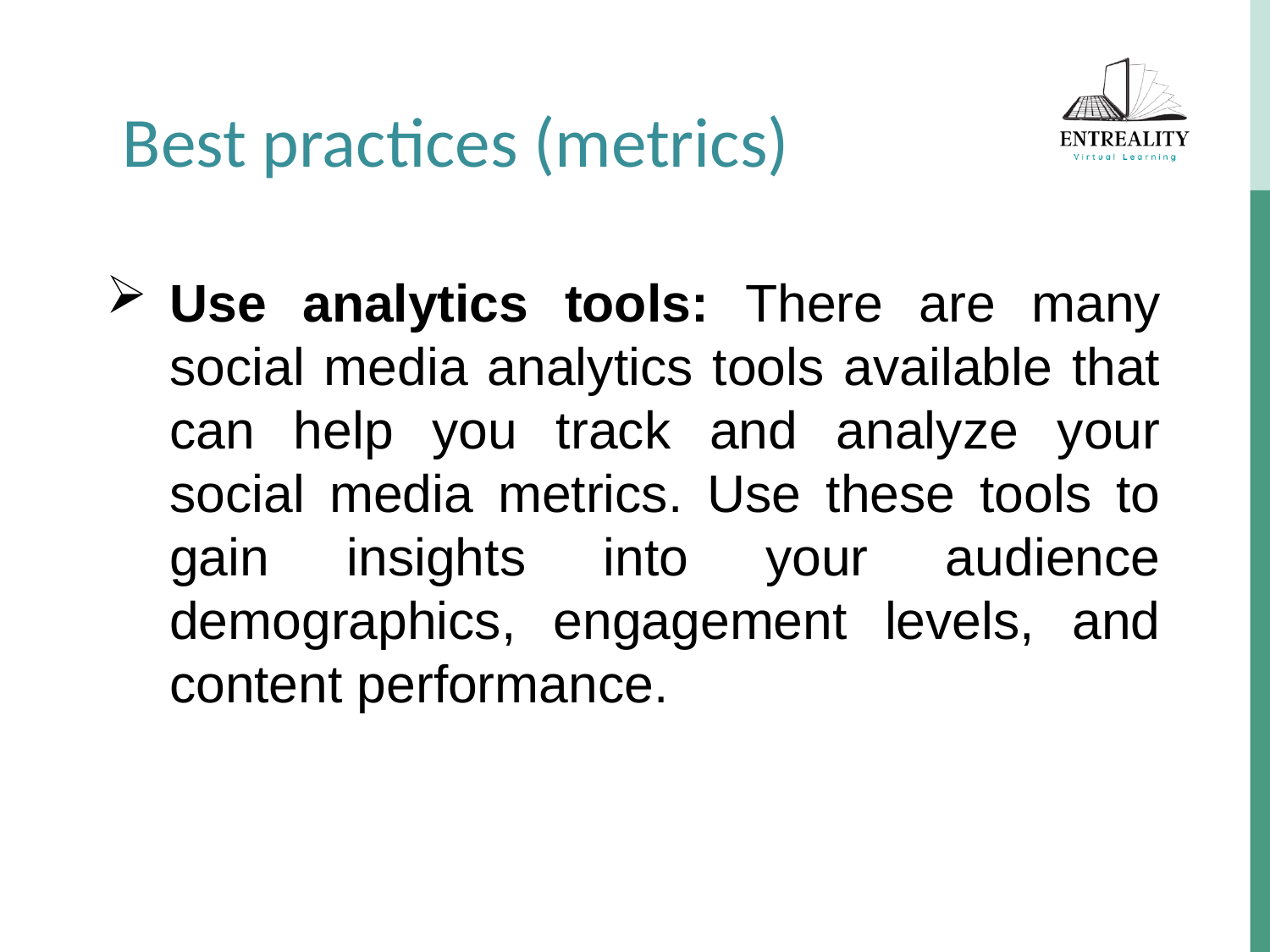

Best practices (metrics)
Use analytics tools: There are many social media analytics tools available that can help you track and analyze your social media metrics. Use these tools to gain insights into your audience demographics, engagement levels, and content performance.